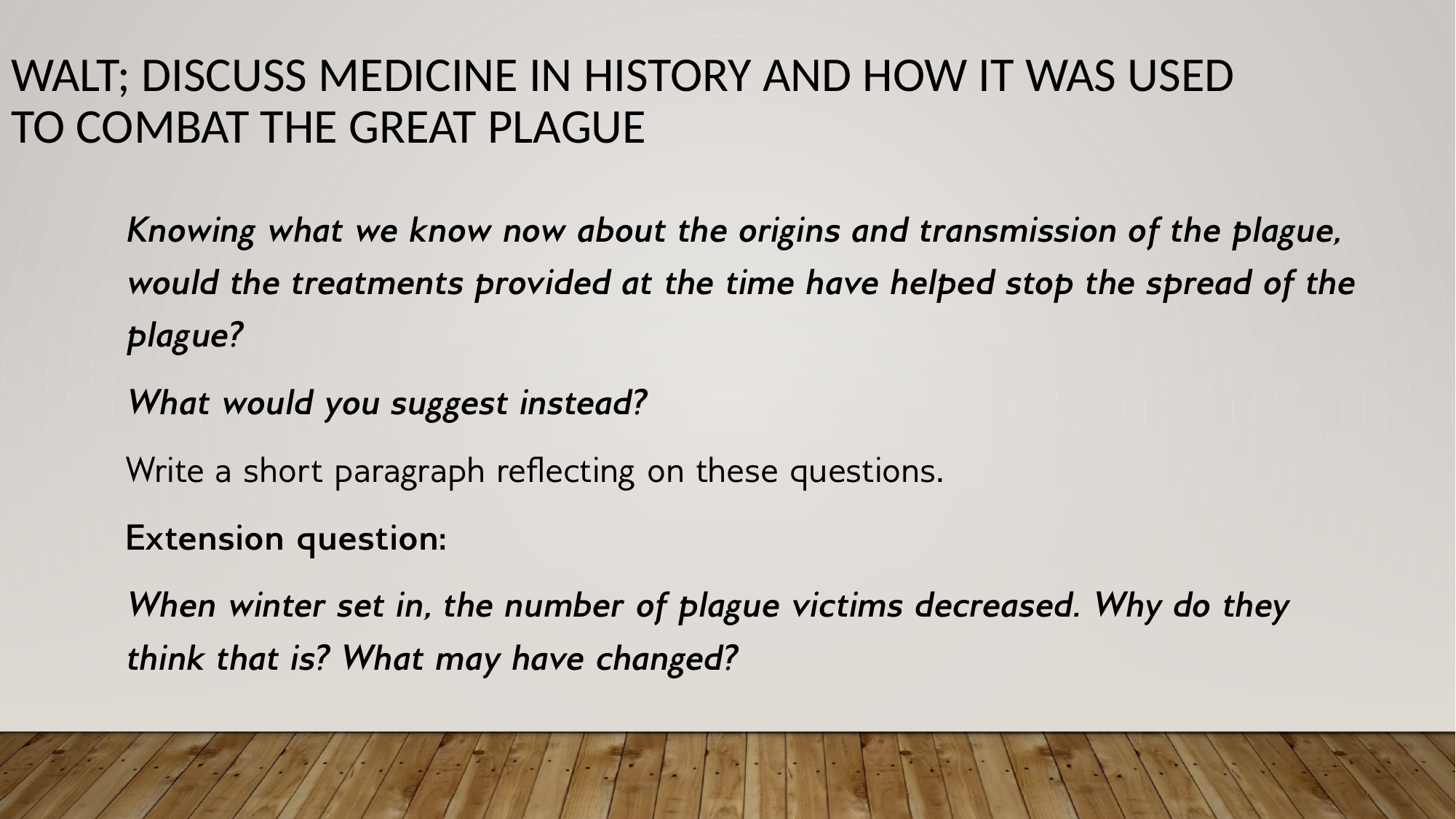

WALT; discuss medicine in history and how it was used to combat the Great Plague
Knowing what we know now about the origins and transmission of the plague, would the treatments provided at the time have helped stop the spread of the plague?
What would you suggest instead?
Write a short paragraph reflecting on these questions.
Extension question:
When winter set in, the number of plague victims decreased. Why do they think that is? What may have changed?